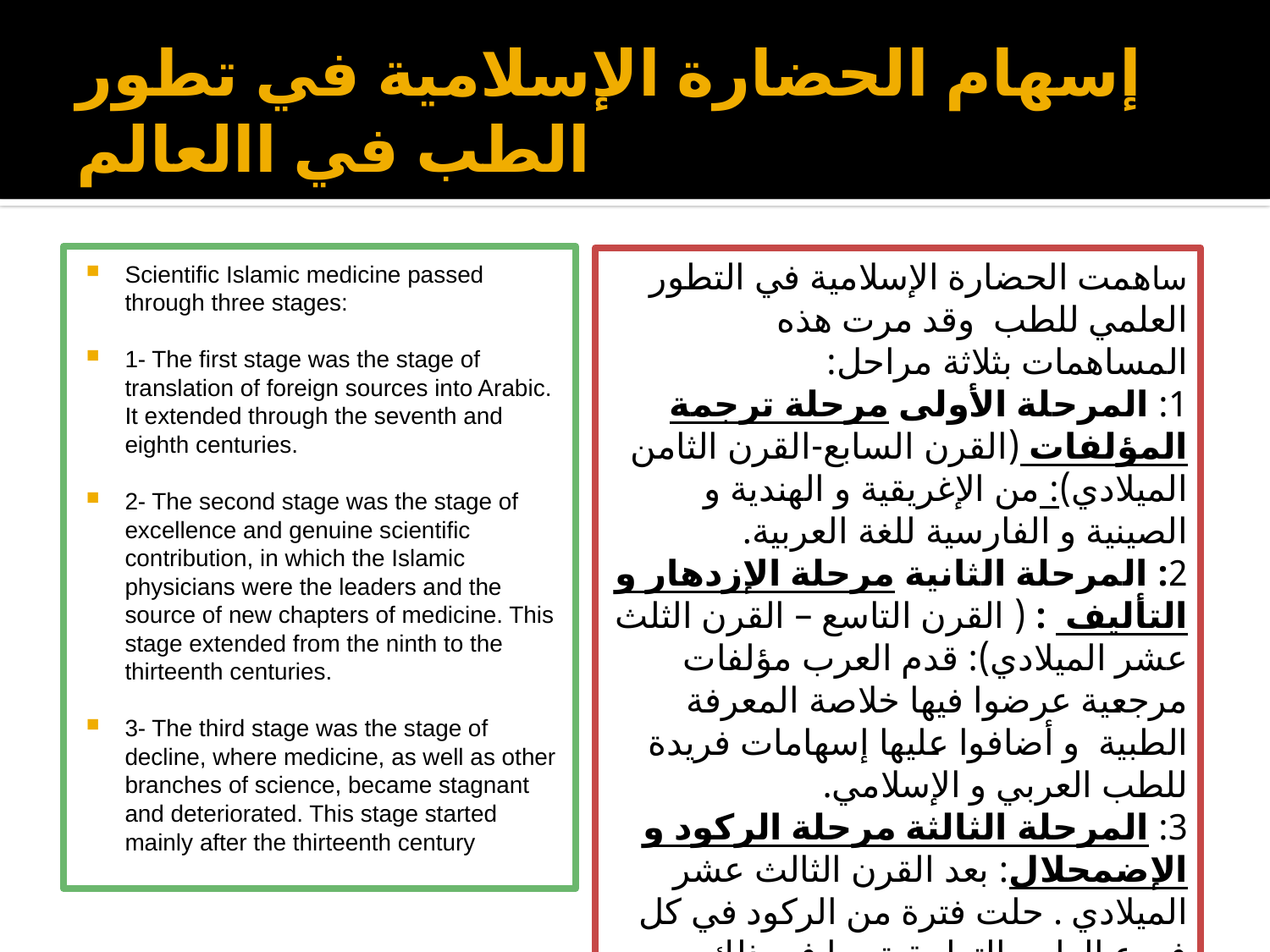

# إسهام الحضارة الإسلامية في تطور الطب في االعالم
Scientific Islamic medicine passed through three stages:

1- The first stage was the stage of translation of foreign sources into Arabic. It extended through the seventh and eighth centuries.

2- The second stage was the stage of excellence and genuine scientific contribution, in which the Islamic physicians were the leaders and the source of new chapters of medicine. This stage extended from the ninth to the thirteenth centuries.

3- The third stage was the stage of decline, where medicine, as well as other branches of science, became stagnant and deteriorated. This stage started mainly after the thirteenth century
ساهمت الحضارة الإسلامية في التطور العلمي للطب  وقد مرت هذه المساهمات بثلاثة مراحل:
1: المرحلة الأولى مرحلة ترجمة المؤلفات (القرن السابع-القرن الثامن الميلادي): من الإغريقية و الهندية و الصينية و الفارسية للغة العربية.
2: المرحلة الثانية مرحلة الإزدهار و التأليف  : ( القرن التاسع – القرن الثلث عشر الميلادي): قدم العرب مؤلفات مرجعية عرضوا فيها خلاصة المعرفة الطبية  و أضافوا عليها إسهامات فريدة للطب العربي و الإسلامي.
3: المرحلة الثالثة مرحلة الركود و الإضمحلال: بعد القرن الثالث عشر الميلادي . حلت فترة من الركود في كل فروع العلوم التطبيقية بما في ذلك الطب.